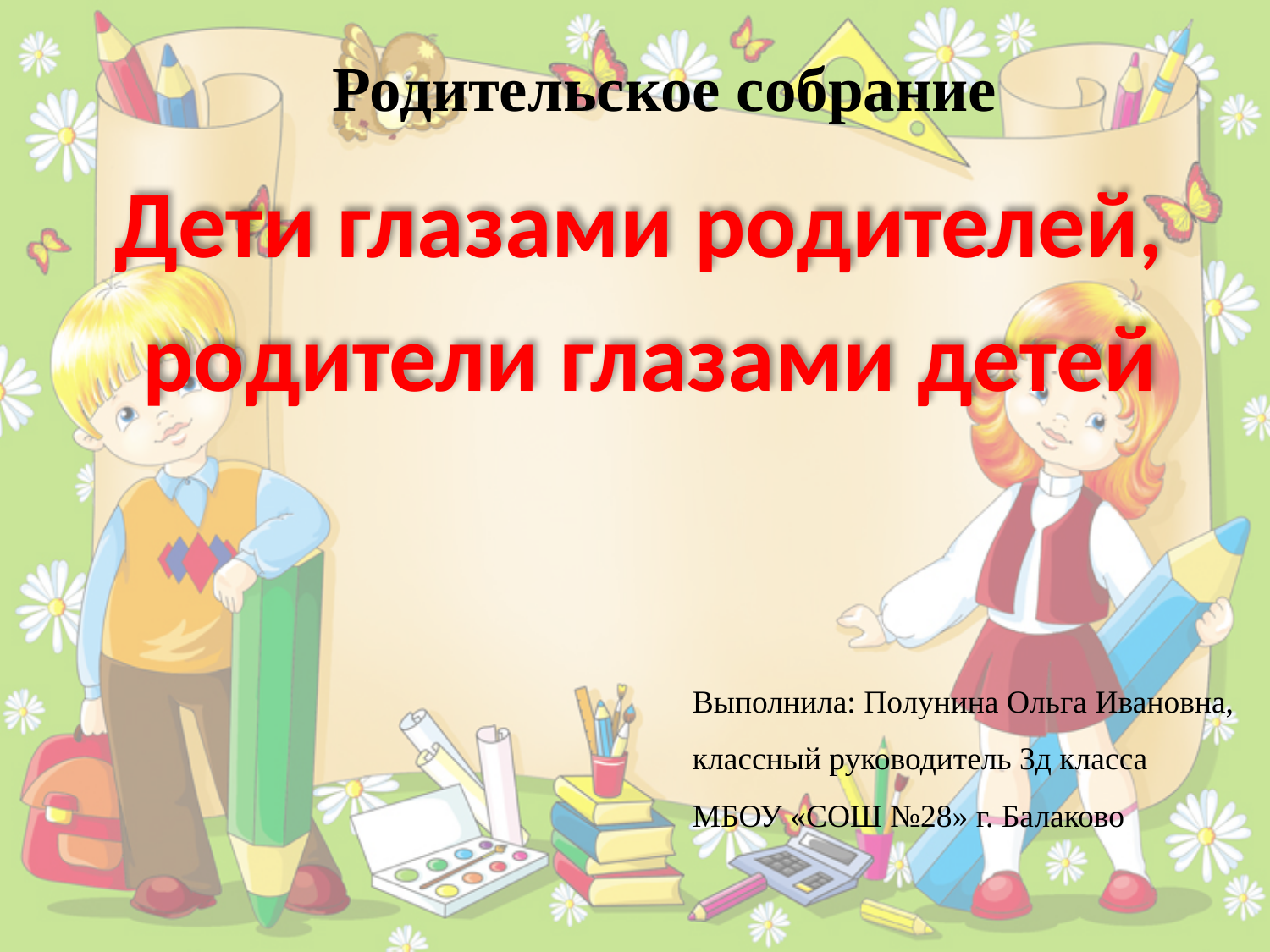

# Родительское собрание
Дети глазами родителей,
родители глазами детей
Выполнила: Полунина Ольга Ивановна,
классный руководитель 3д класса
МБОУ «СОШ №28» г. Балаково